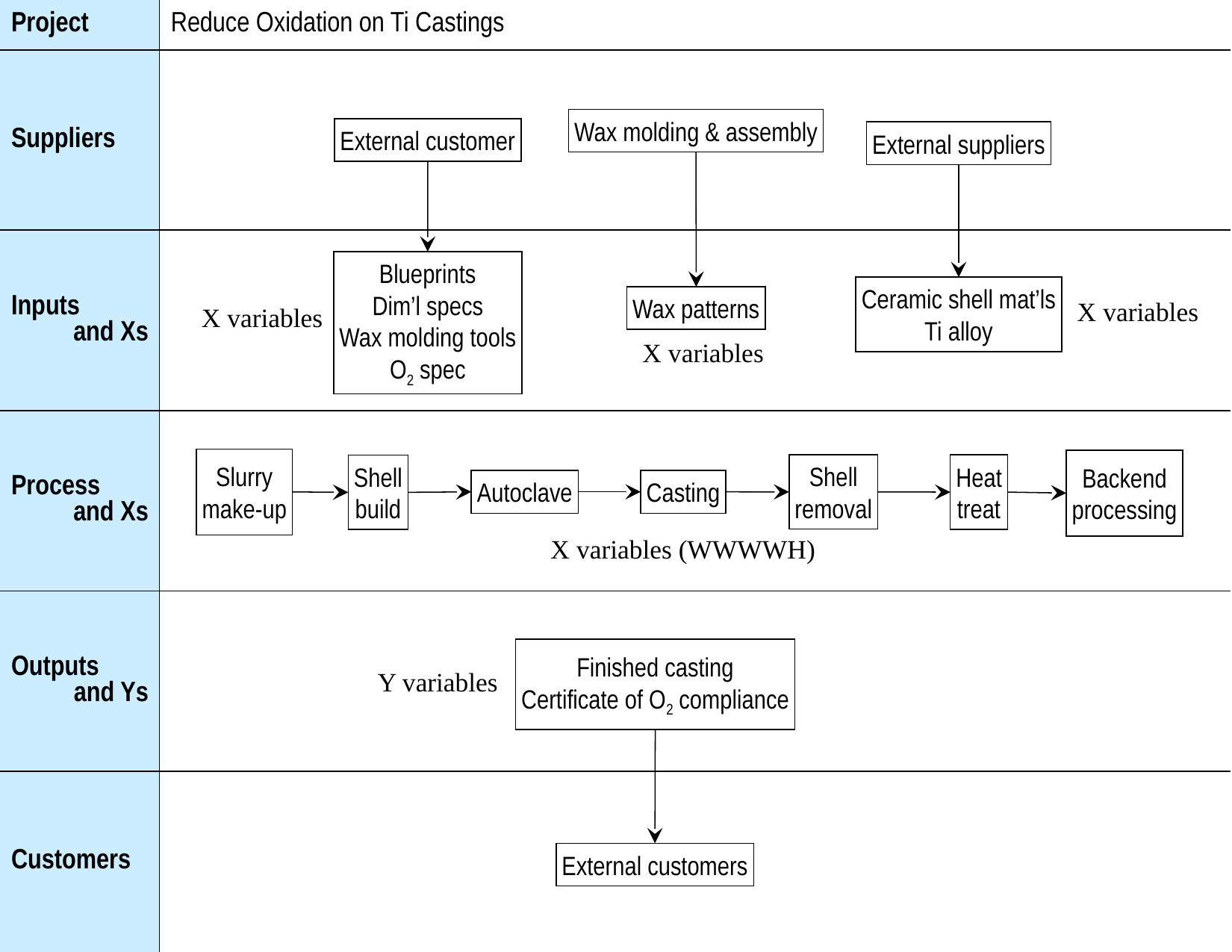

| Project | Reduce Oxidation on Ti Castings |
| --- | --- |
| Suppliers |  |
| Inputs and Xs |  |
| Process and Xs |  |
| Outputs and Ys |  |
| Customers |  |
Wax molding & assembly
External customer
External suppliers
Blueprints
Dim’l specs
Wax molding tools
O2 spec
Ceramic shell mat’ls
Ti alloy
Wax patterns
X variables
X variables
X variables
Slurry
make-up
Backend
processing
Shell
removal
Heat
treat
Shell
build
Autoclave
Casting
X variables (WWWWH)
Finished casting
Certificate of O2 compliance
 Y variables
External customers